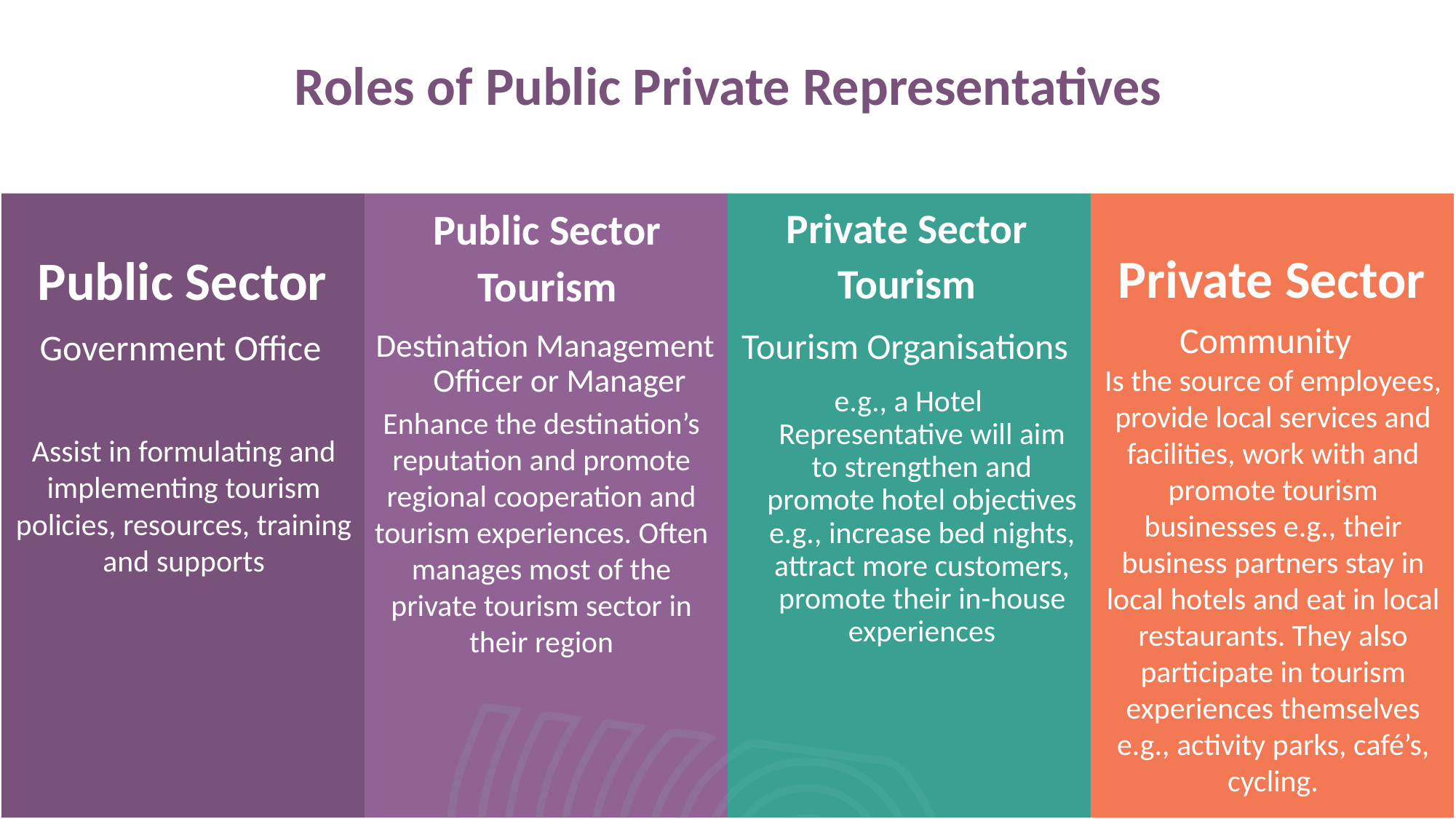

Roles of Public Private Representatives
Private Sector
Tourism
Public Sector
Tourism
Private Sector
Public Sector
Community
Tourism Organisations
Destination Management Officer or Manager
Government Office
Is the source of employees, provide local services and facilities, work with and promote tourism businesses e.g., their business partners stay in local hotels and eat in local restaurants. They also participate in tourism experiences themselves e.g., activity parks, café’s, cycling.
e.g., a Hotel Representative will aim to strengthen and promote hotel objectives e.g., increase bed nights, attract more customers, promote their in-house experiences
Enhance the destination’s reputation and promote regional cooperation and tourism experiences. Often manages most of the private tourism sector in their region
Assist in formulating and implementing tourism policies, resources, training and supports